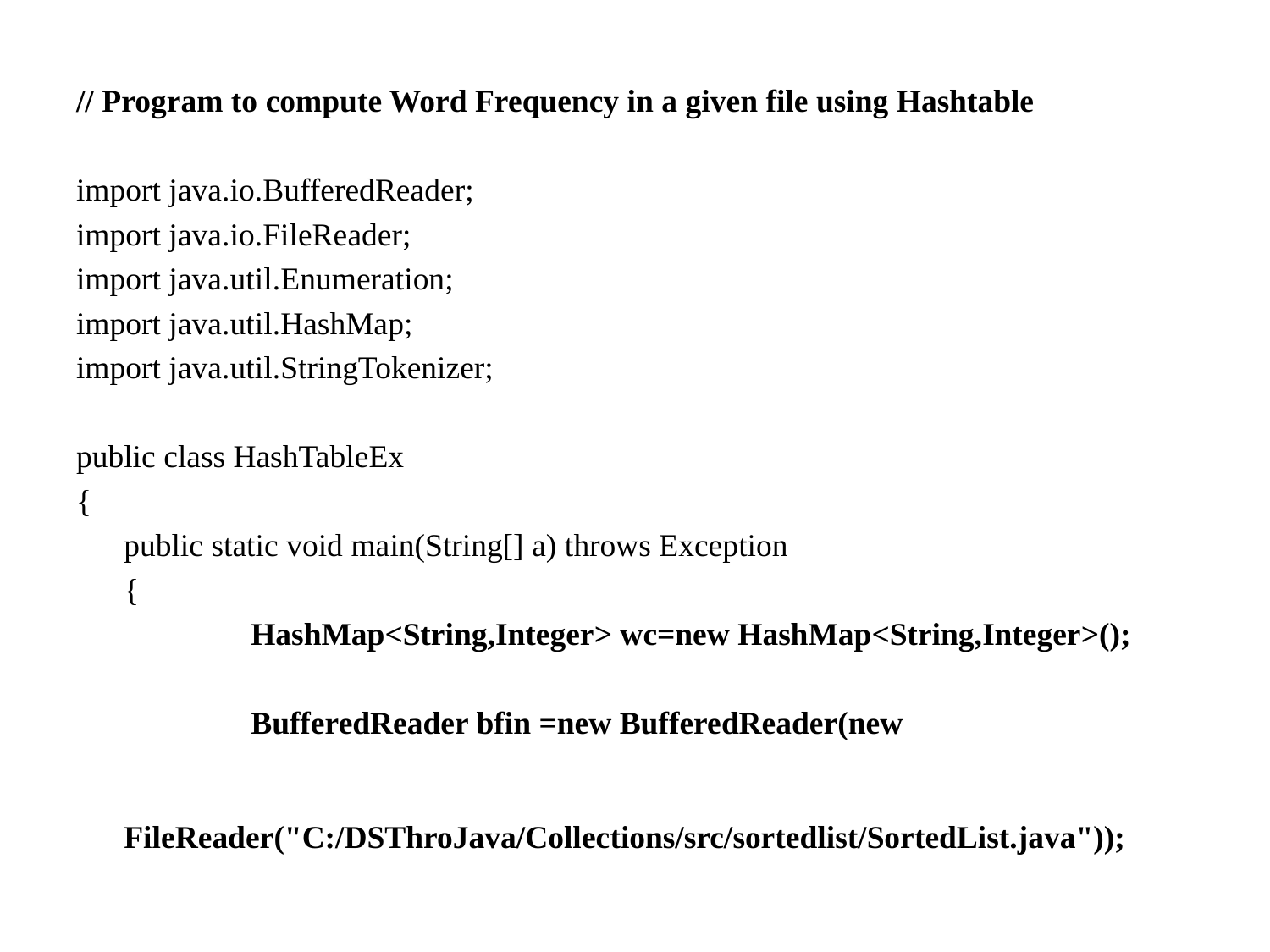

// Program to compute Word Frequency in a given file using Hashtable

import java.io.BufferedReader;
import java.io.FileReader;
import java.util.Enumeration;
import java.util.HashMap;
import java.util.StringTokenizer;

public class HashTableEx
{
	public static void main(String[] a) throws Exception
	{
		HashMap<String,Integer> wc=new HashMap<String,Integer>();

		BufferedReader bfin =new BufferedReader(new 											FileReader("C:/DSThroJava/Collections/src/sortedlist/SortedList.java"));